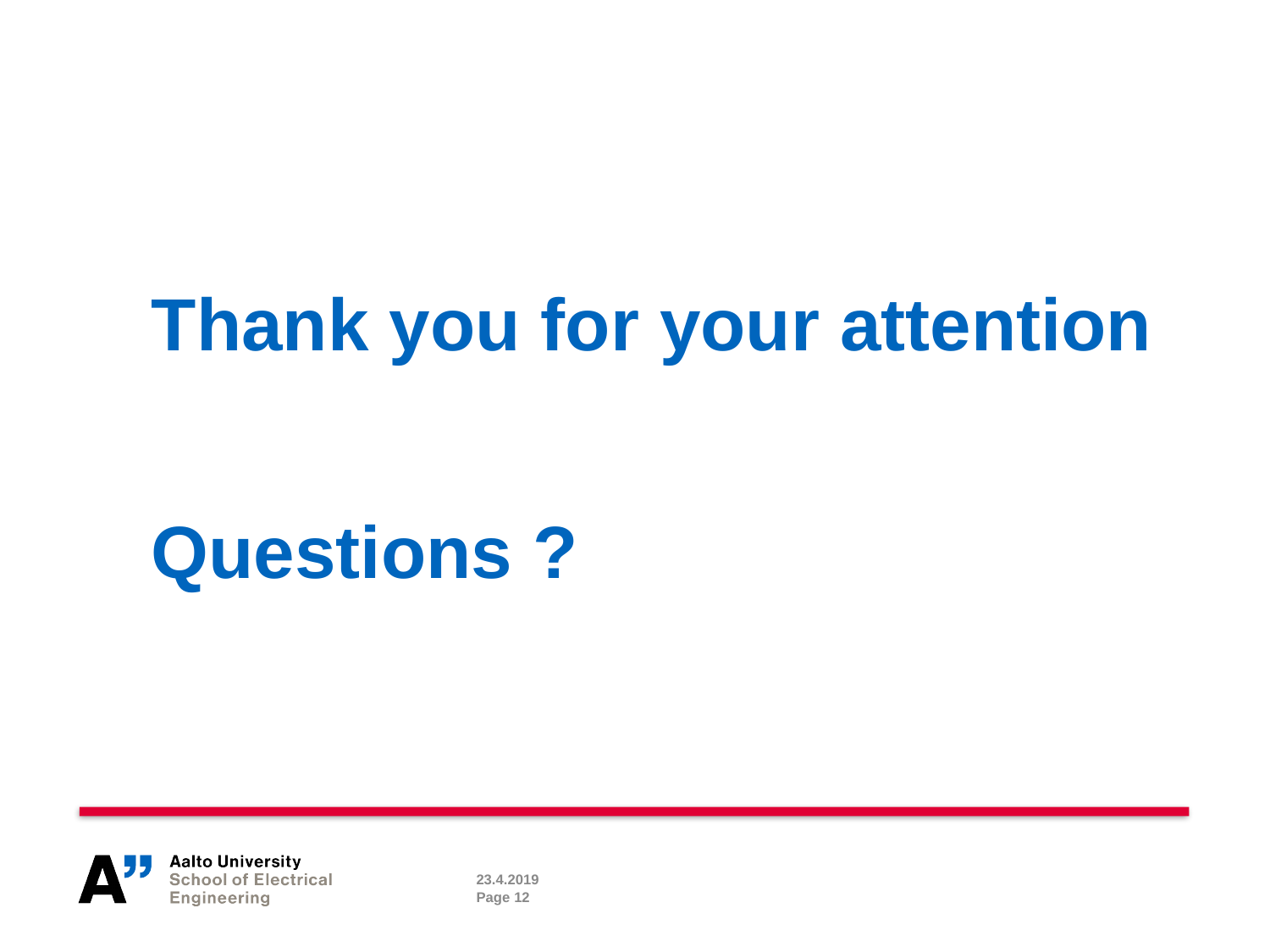

#

					Thank you for your attention

								Questions ?

23.4.2019
Page 12